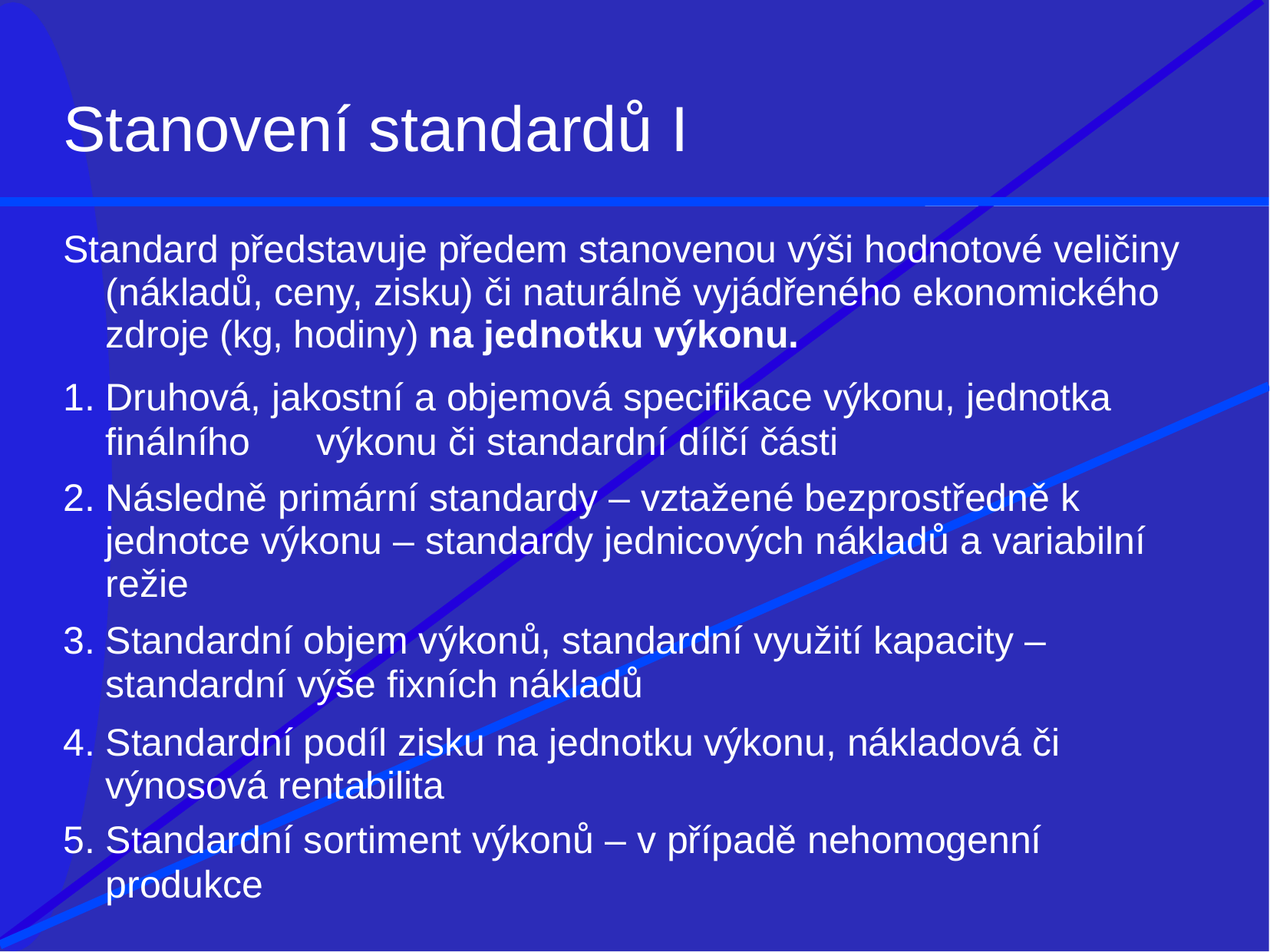

# Stanovení standardů I
Standard představuje předem stanovenou výši hodnotové veličiny (nákladů, ceny, zisku) či naturálně vyjádřeného ekonomického zdroje (kg, hodiny) na jednotku výkonu.
Druhová, jakostní a objemová specifikace výkonu, jednotka
finálního	výkonu či standardní dílčí části
Následně primární standardy – vztažené bezprostředně k jednotce výkonu – standardy jednicových nákladů a variabilní režie
Standardní objem výkonů, standardní využití kapacity –
standardní výše fixních nákladů
Standardní podíl zisku na jednotku výkonu, nákladová či výnosová rentabilita
Standardní sortiment výkonů – v případě nehomogenní
produkce